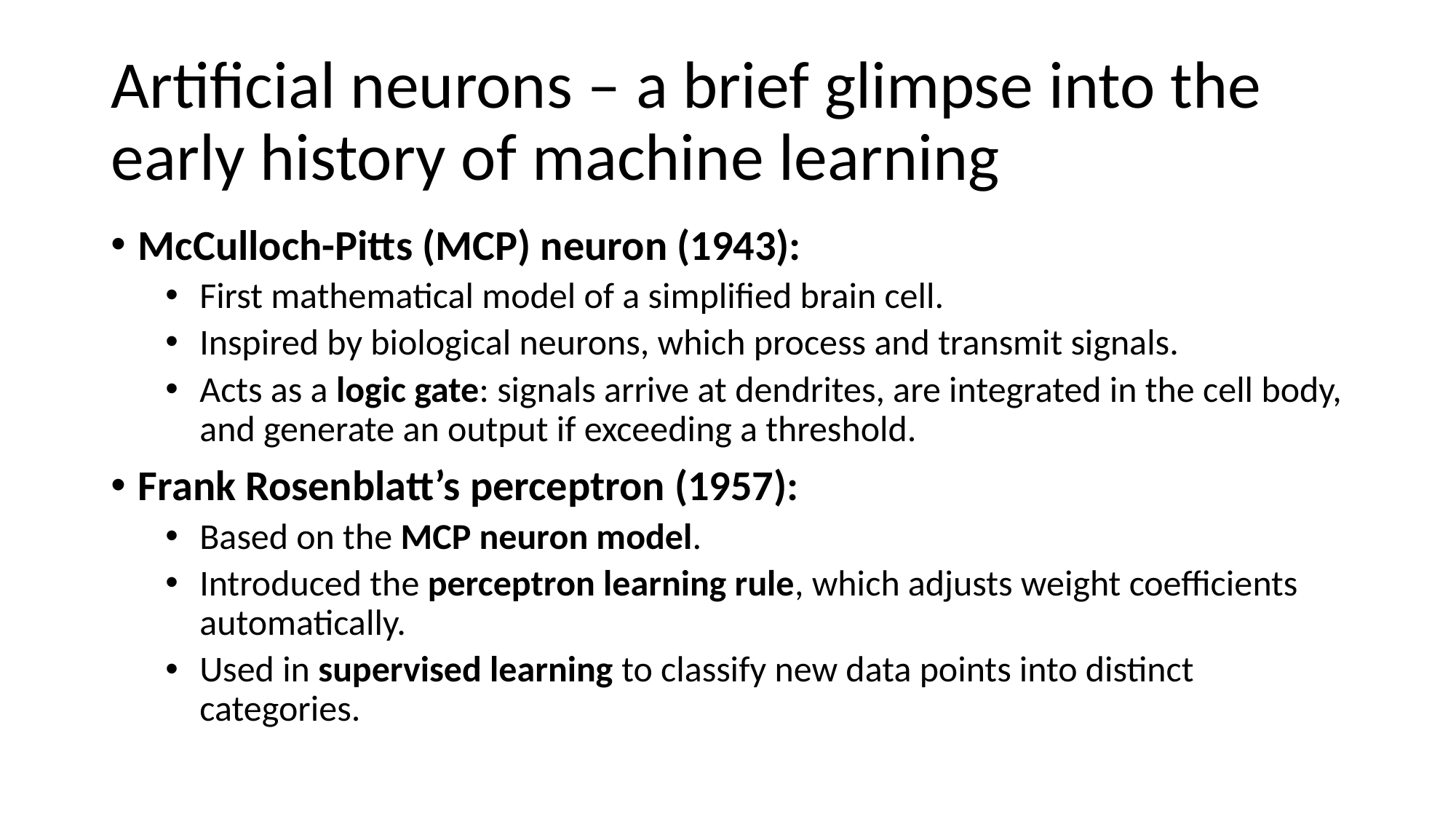

# Artificial neurons – a brief glimpse into the early history of machine learning
McCulloch-Pitts (MCP) neuron (1943):
First mathematical model of a simplified brain cell.
Inspired by biological neurons, which process and transmit signals.
Acts as a logic gate: signals arrive at dendrites, are integrated in the cell body, and generate an output if exceeding a threshold.
Frank Rosenblatt’s perceptron (1957):
Based on the MCP neuron model.
Introduced the perceptron learning rule, which adjusts weight coefficients automatically.
Used in supervised learning to classify new data points into distinct categories.